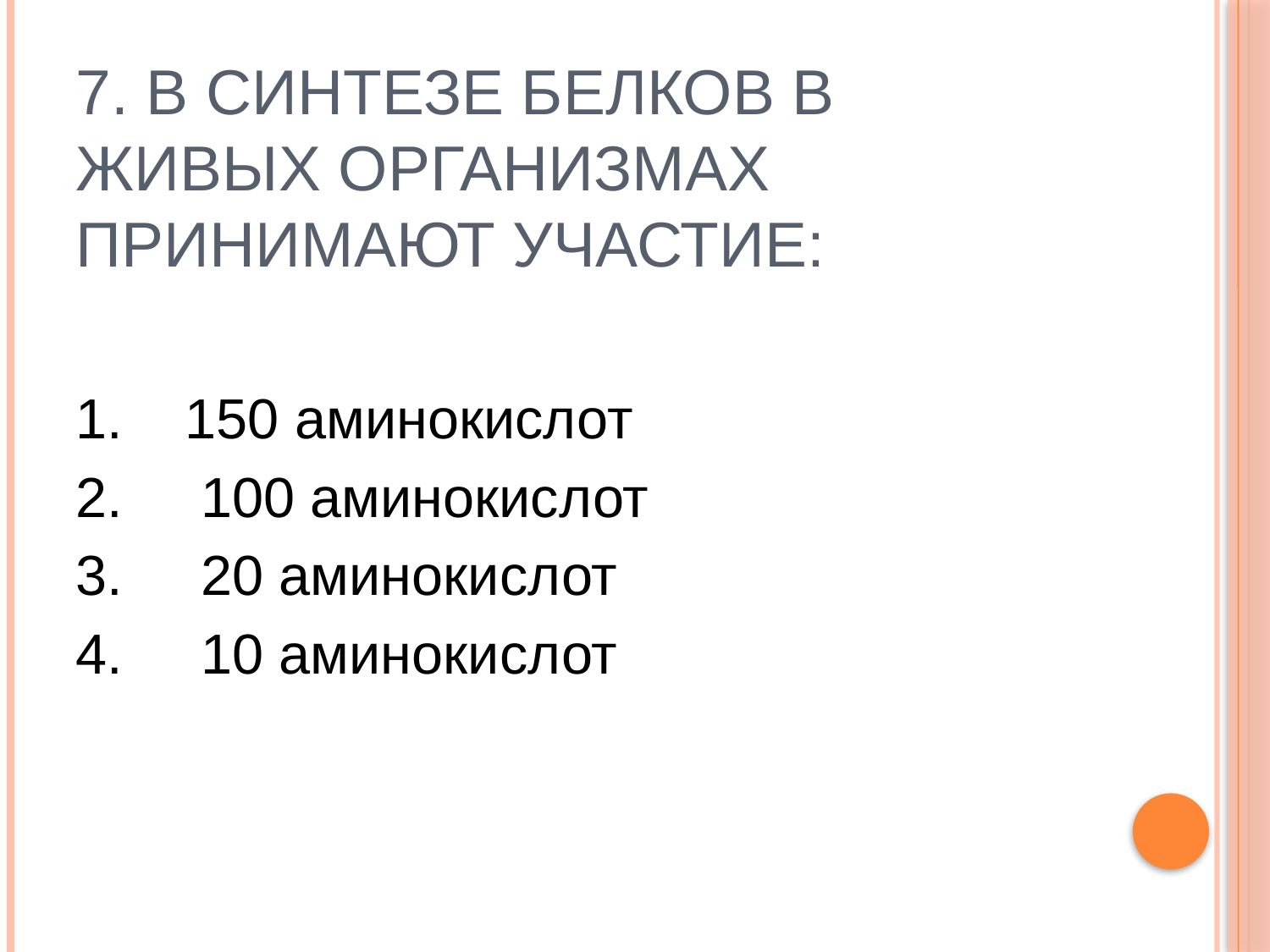

# 7. В синтезе белков в живых организмах принимают участие:
1.    150 аминокислот
2.     100 аминокислот
3.     20 аминокислот
4.     10 аминокислот